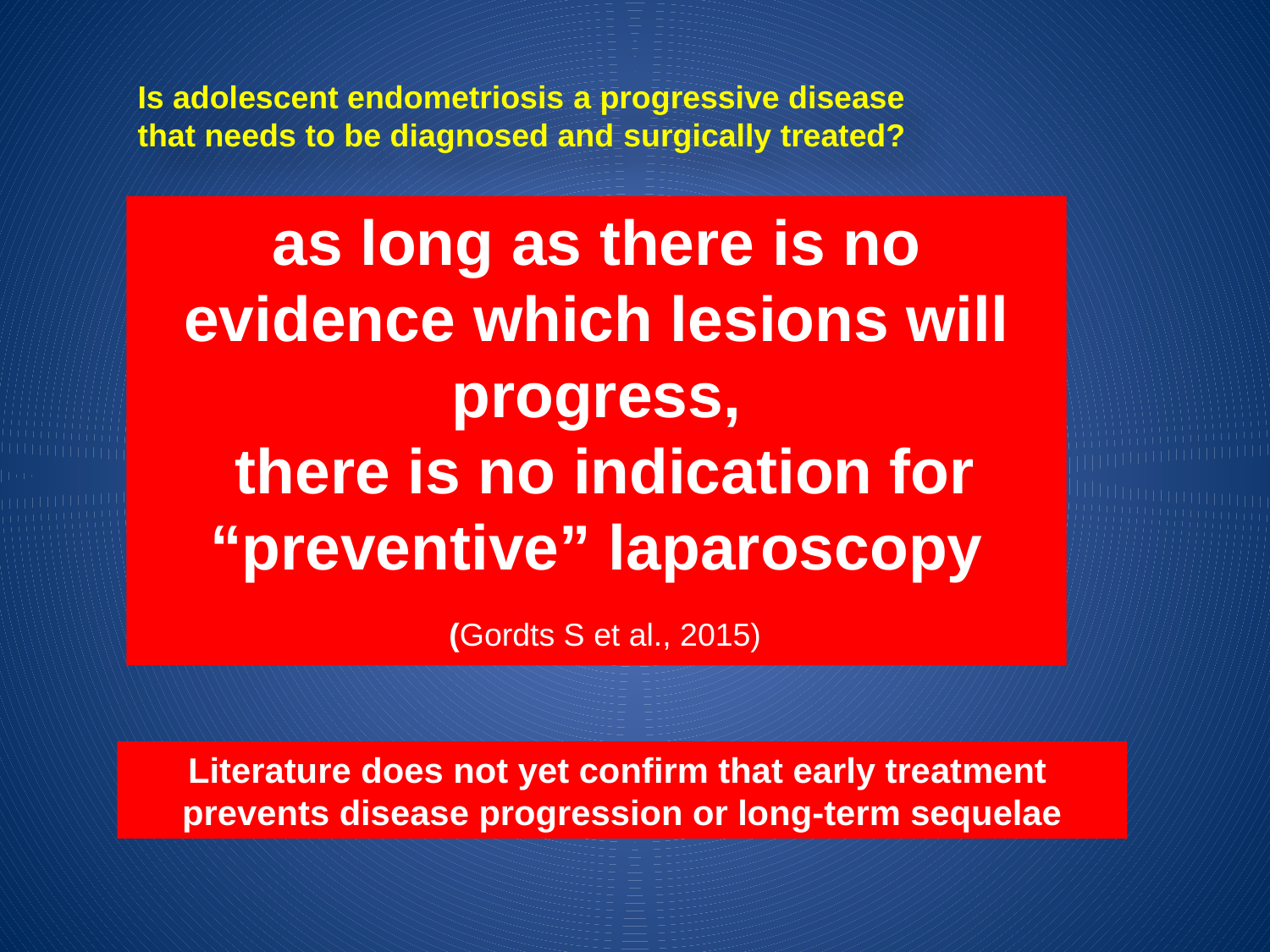

# Is adolescent endometriosis a progressive disease that needs to be diagnosed and surgically treated?
as long as there is no evidence which lesions will progress,
 there is no indication for “preventive” laparoscopy
 (Gordts S et al., 2015)
Literature does not yet confirm that early treatment
prevents disease progression or long-term sequelae